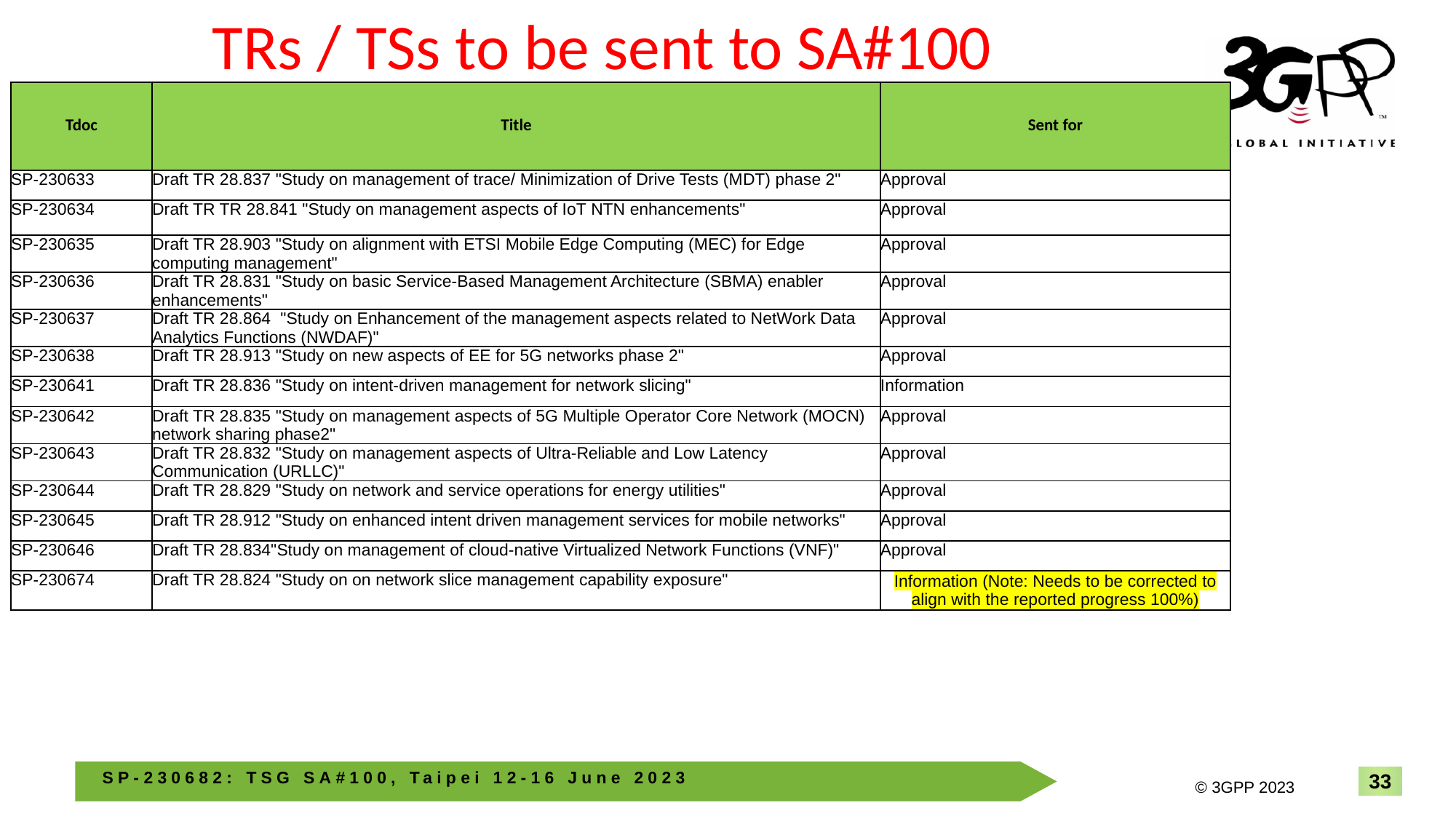

# TRs / TSs to be sent to SA#100
| Tdoc | Title | Sent for |
| --- | --- | --- |
| SP-230633 | Draft TR 28.837 "Study on management of trace/ Minimization of Drive Tests (MDT) phase 2" | Approval |
| SP-230634 | Draft TR TR 28.841 "Study on management aspects of IoT NTN enhancements" | Approval |
| SP-230635 | Draft TR 28.903 "Study on alignment with ETSI Mobile Edge Computing (MEC) for Edge computing management" | Approval |
| SP-230636 | Draft TR 28.831 "Study on basic Service-Based Management Architecture (SBMA) enabler enhancements" | Approval |
| SP-230637 | Draft TR 28.864 "Study on Enhancement of the management aspects related to NetWork Data Analytics Functions (NWDAF)" | Approval |
| SP-230638 | Draft TR 28.913 "Study on new aspects of EE for 5G networks phase 2" | Approval |
| SP-230641 | Draft TR 28.836 "Study on intent-driven management for network slicing" | Information |
| SP-230642 | Draft TR 28.835 "Study on management aspects of 5G Multiple Operator Core Network (MOCN) network sharing phase2" | Approval |
| SP-230643 | Draft TR 28.832 "Study on management aspects of Ultra-Reliable and Low Latency Communication (URLLC)" | Approval |
| SP-230644 | Draft TR 28.829 "Study on network and service operations for energy utilities" | Approval |
| SP-230645 | Draft TR 28.912 "Study on enhanced intent driven management services for mobile networks" | Approval |
| SP-230646 | Draft TR 28.834"Study on management of cloud-native Virtualized Network Functions (VNF)" | Approval |
| SP-230674 | Draft TR 28.824 "Study on on network slice management capability exposure" | Information (Note: Needs to be corrected to align with the reported progress 100%) |